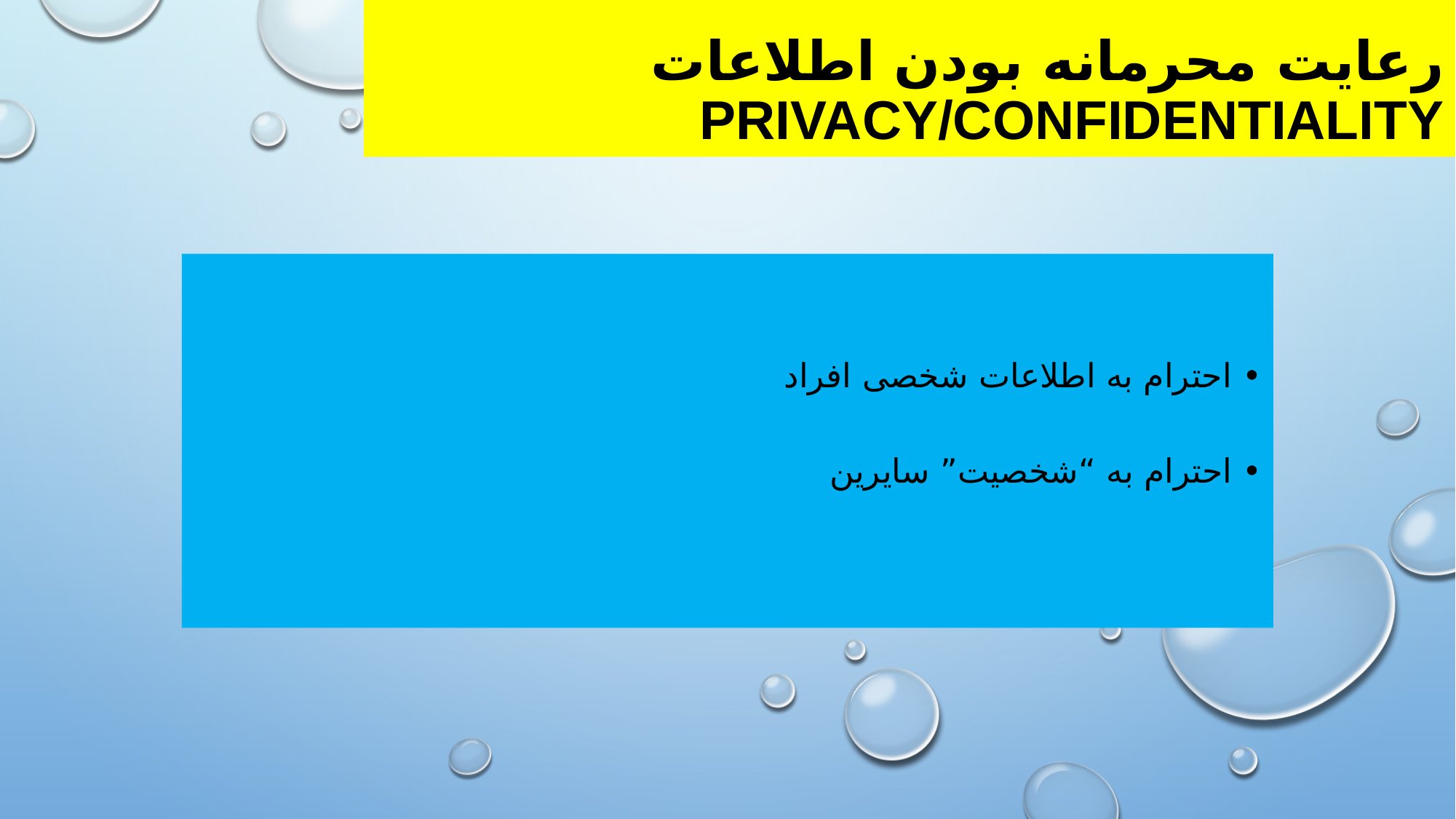

# رعایت محرمانه بودن اطلاعات Privacy/Confidentiality

• احترام به اطلاعات شخصی افراد
• احترام به “شخصیت” سایرین